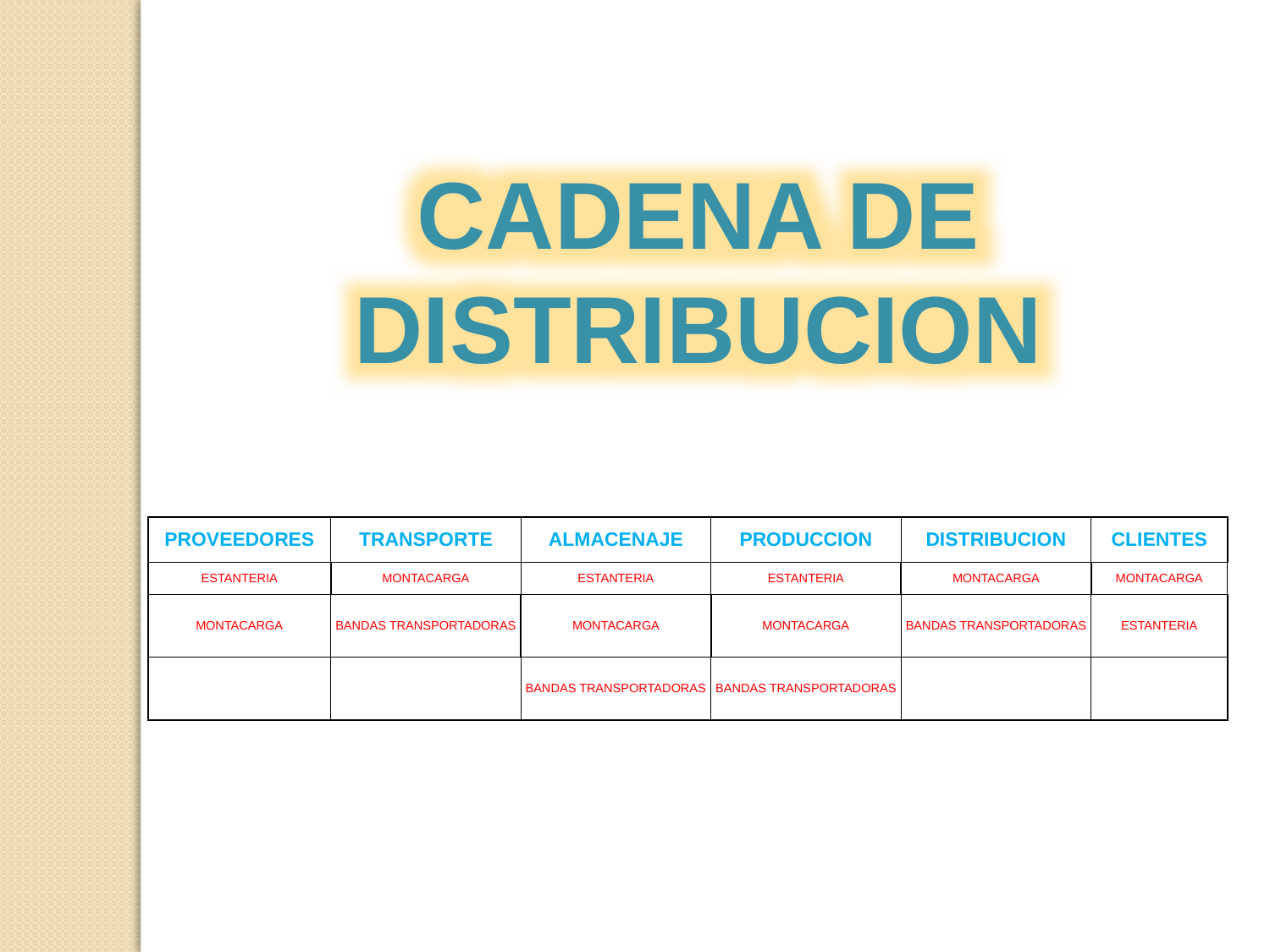

CADENA DE DISTRIBUCION
|  |  |  |  |  |  |
| --- | --- | --- | --- | --- | --- |
|  |  |  |  |  |  |
|  |  |  |  |  |  |
|  |  |  |  |  |  |
|  |  |  |  |  |  |
|  |  |  |  |  |  |
|  |  |  |  |  |  |
| PROVEEDORES | TRANSPORTE | ALMACENAJE | PRODUCCION | DISTRIBUCION | CLIENTES |
| ESTANTERIA | MONTACARGA | ESTANTERIA | ESTANTERIA | MONTACARGA | MONTACARGA |
| MONTACARGA | BANDAS TRANSPORTADORAS | MONTACARGA | MONTACARGA | BANDAS TRANSPORTADORAS | ESTANTERIA |
|  |  | BANDAS TRANSPORTADORAS | BANDAS TRANSPORTADORAS |  |  |
|  |  |  |  |  |  |
|  |  |  |  |  |  |
|  |  |  |  |  |  |